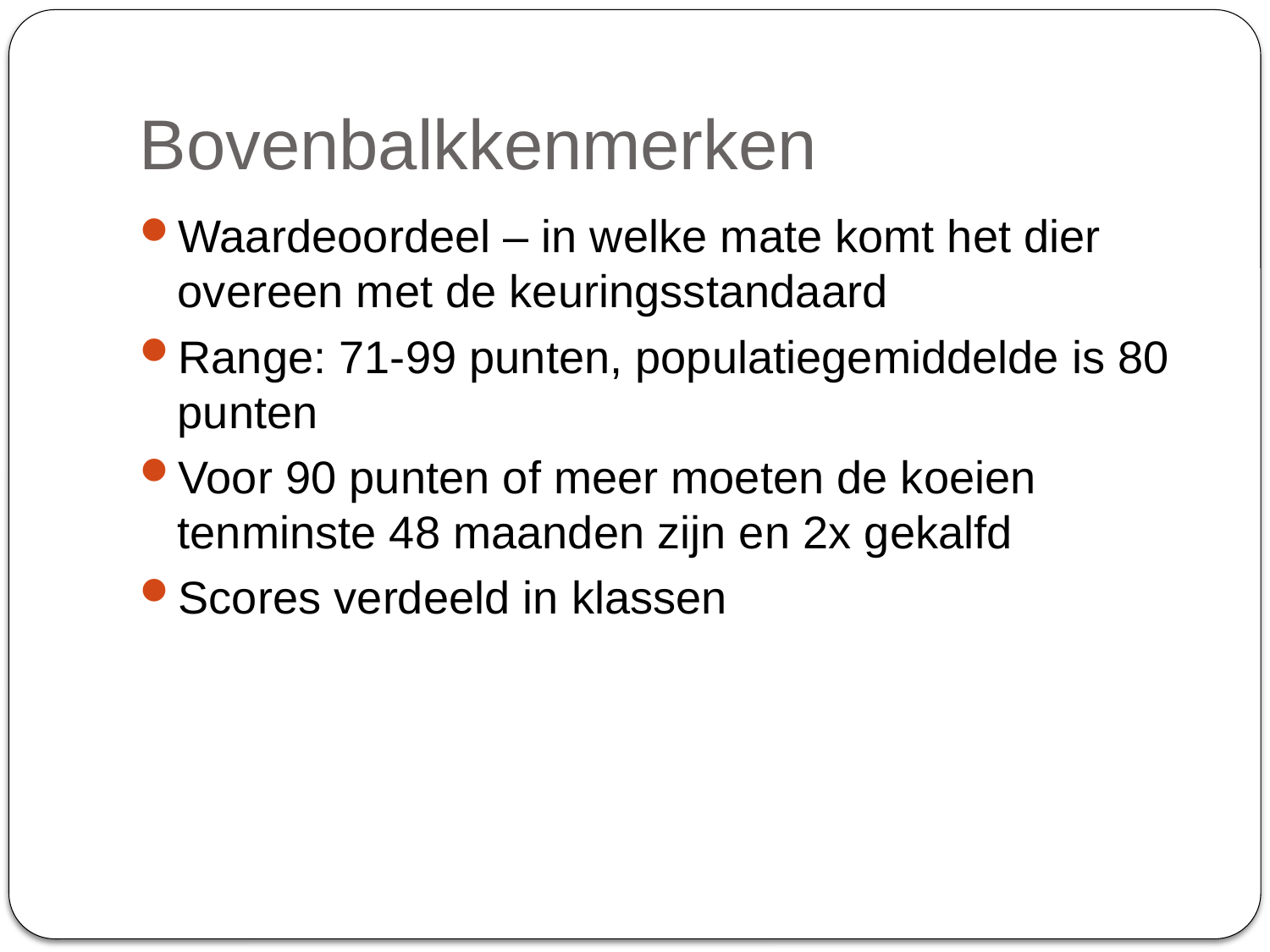

# Bovenbalkkenmerken
Waardeoordeel – in welke mate komt het dier overeen met de keuringsstandaard
Range: 71-99 punten, populatiegemiddelde is 80 punten
Voor 90 punten of meer moeten de koeien tenminste 48 maanden zijn en 2x gekalfd
Scores verdeeld in klassen